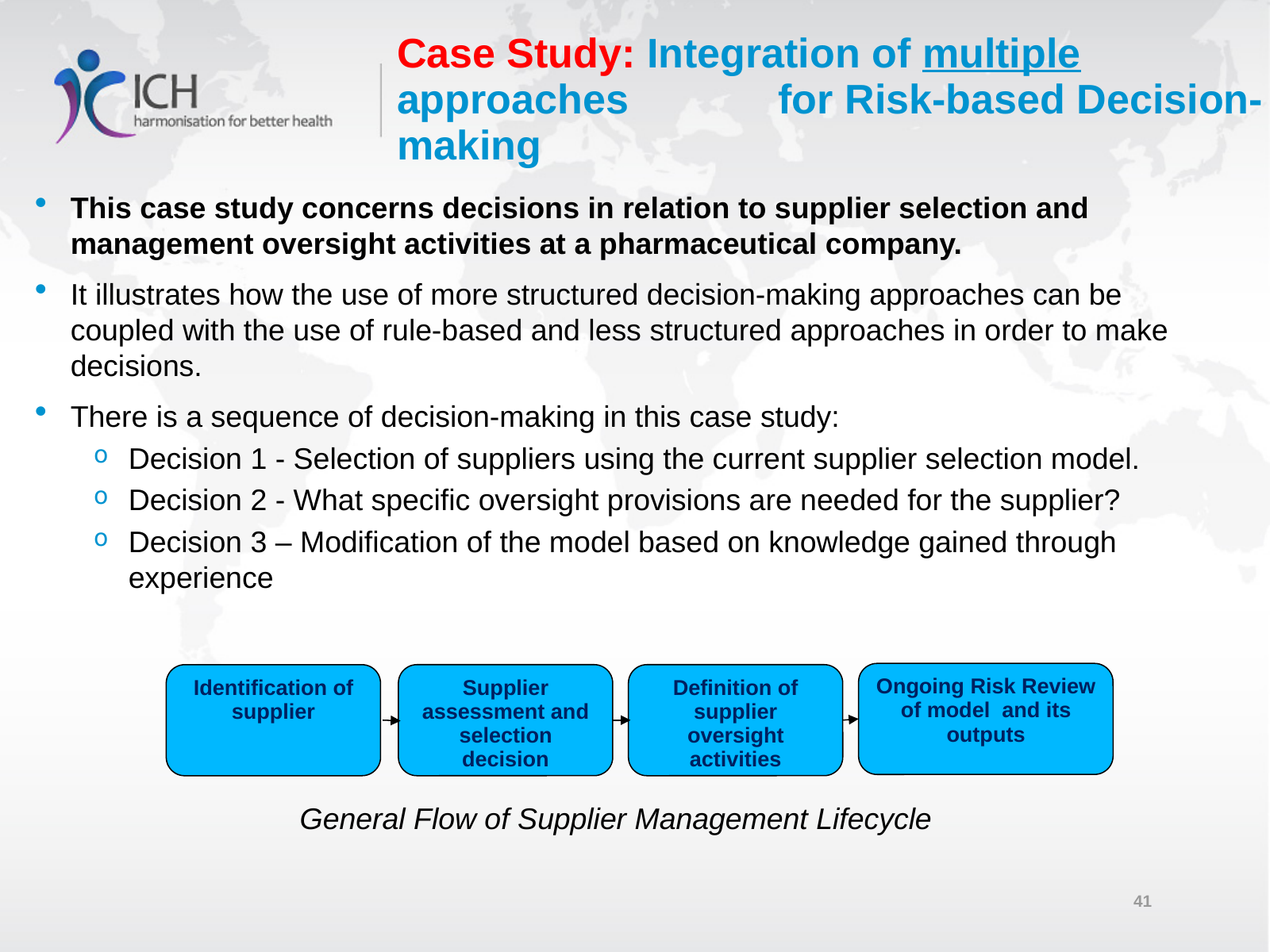

# Case Study: Integration of multiple approaches             for Risk-based Decision-making
This case study concerns decisions in relation to supplier selection and management oversight activities at a pharmaceutical company.
It illustrates how the use of more structured decision-making approaches can be     coupled with the use of rule-based and less structured approaches in order to make decisions.
There is a sequence of decision-making in this case study:
Decision 1 - Selection of suppliers using the current supplier selection model.
Decision 2 - What specific oversight provisions are needed for the supplier?
Decision 3 – Modification of the model based on knowledge gained through experience

Ongoing Risk Review of model  and its outputs
Supplier assessment and selection decision
Definition of supplier oversight activities
Identification of supplier
General Flow of Supplier Management Lifecycle